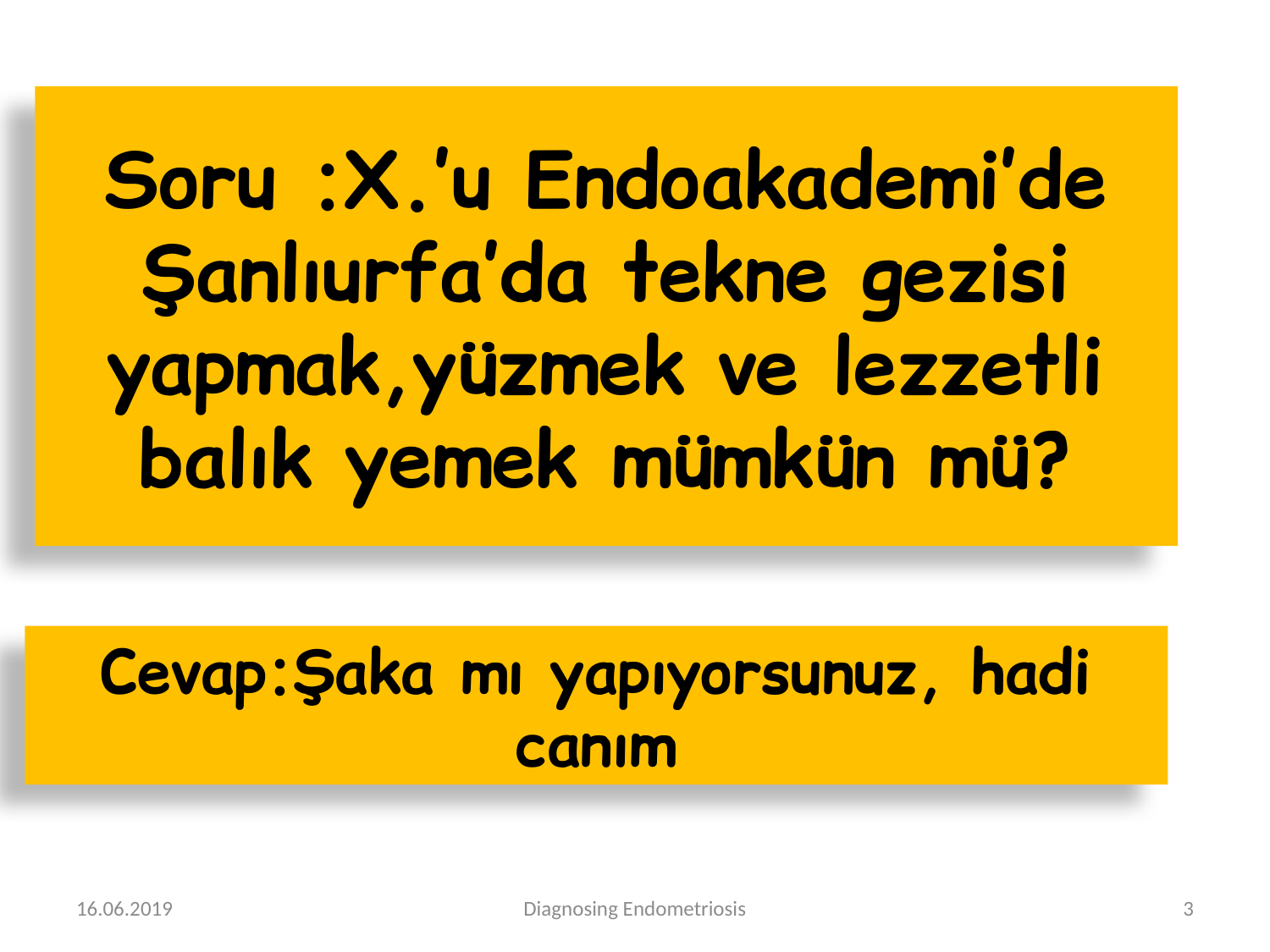

# Soru :X.’u Endoakademi’de Şanlıurfa’da tekne gezisi yapmak,yüzmek ve lezzetli balık yemek mümkün mü?

Cevap:Şaka mı yapıyorsunuz, hadi canım
16.06.2019
Diagnosing Endometriosis
3